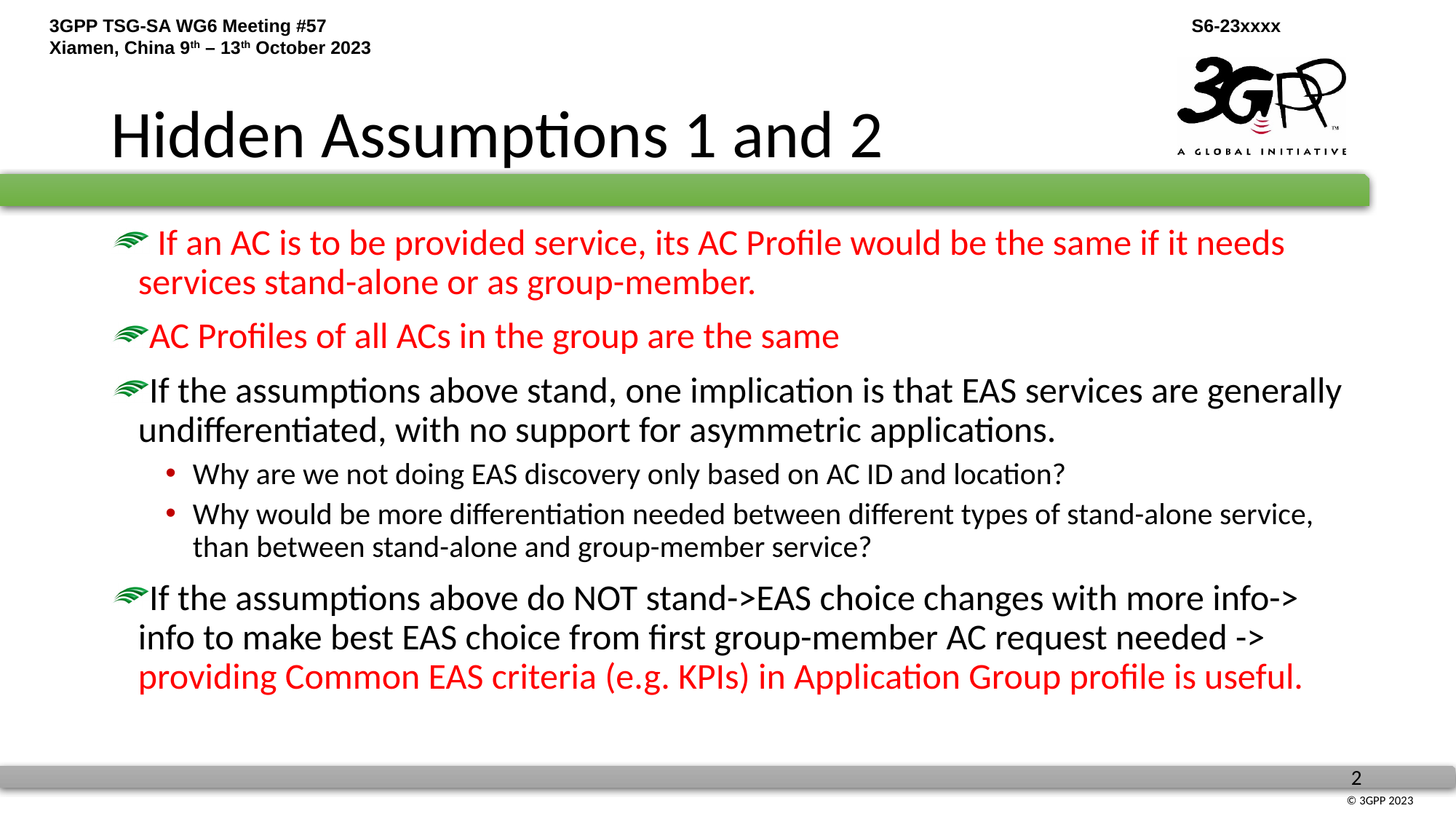

# Hidden Assumptions 1 and 2
 If an AC is to be provided service, its AC Profile would be the same if it needs services stand-alone or as group-member.
AC Profiles of all ACs in the group are the same
If the assumptions above stand, one implication is that EAS services are generally undifferentiated, with no support for asymmetric applications.
Why are we not doing EAS discovery only based on AC ID and location?
Why would be more differentiation needed between different types of stand-alone service, than between stand-alone and group-member service?
If the assumptions above do NOT stand->EAS choice changes with more info-> info to make best EAS choice from first group-member AC request needed -> providing Common EAS criteria (e.g. KPIs) in Application Group profile is useful.